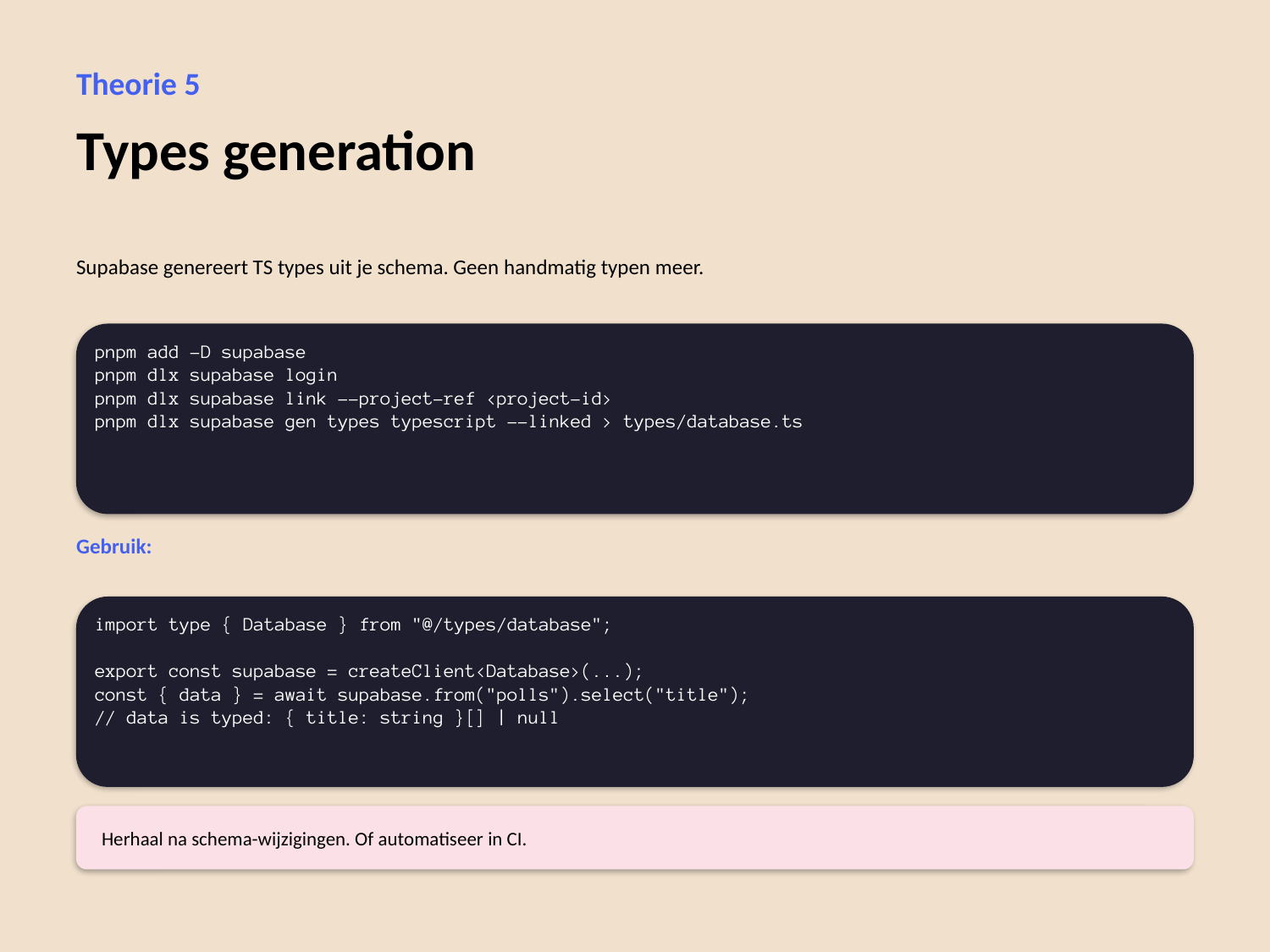

Theorie 5
Types generation
Supabase genereert TS types uit je schema. Geen handmatig typen meer.

pnpm add -D supabase
pnpm dlx supabase login
pnpm dlx supabase link --project-ref <project-id>
pnpm dlx supabase gen types typescript --linked > types/database.ts
Gebruik:

import type { Database } from "@/types/database";

export const supabase = createClient<Database>(...);
const { data } = await supabase.from("polls").select("title");
// data is typed: { title: string }[] | null

Herhaal na schema-wijzigingen. Of automatiseer in CI.